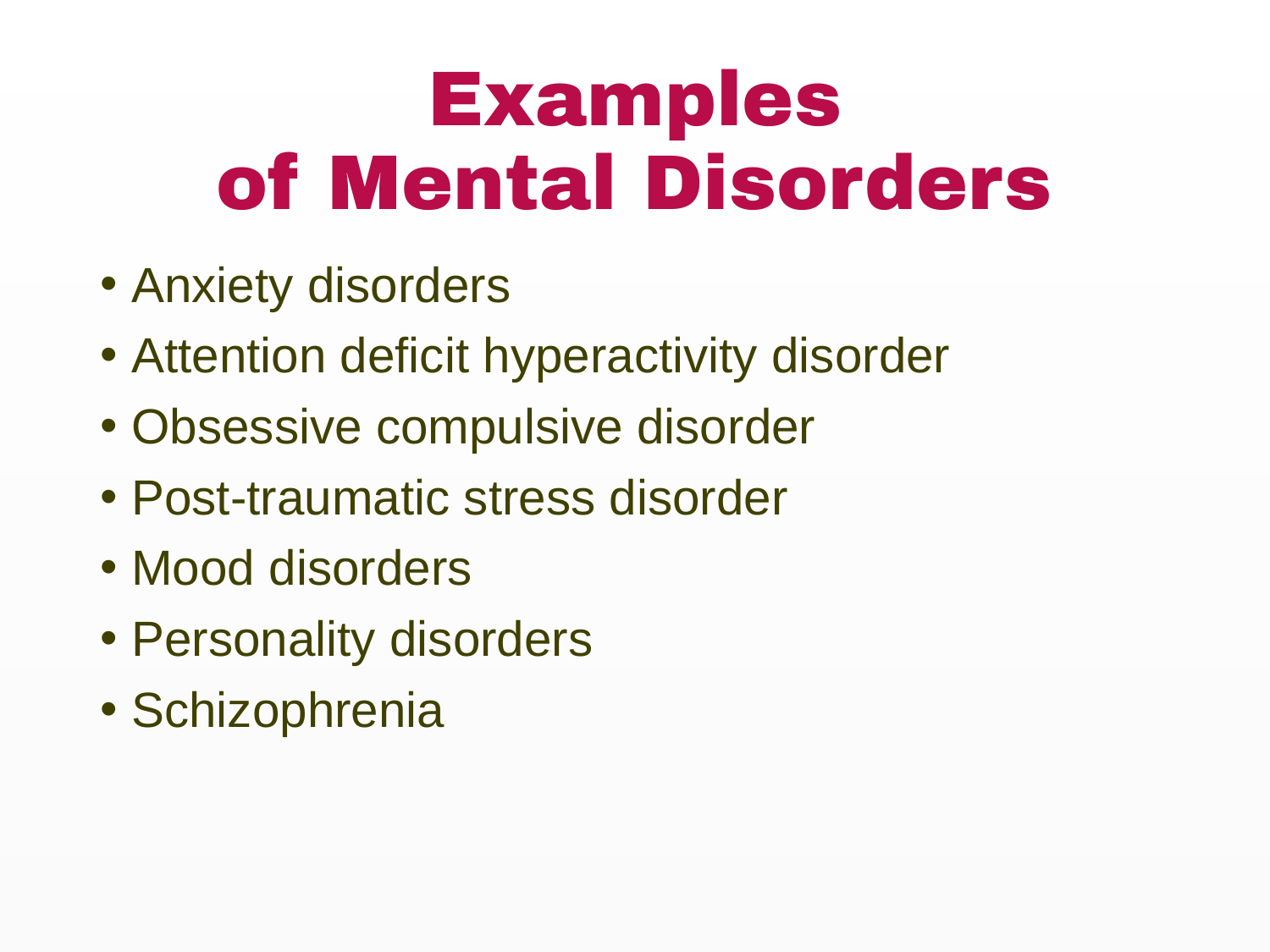

# Examples of Mental Disorders
Anxiety disorders
Attention deficit hyperactivity disorder
Obsessive compulsive disorder
Post-traumatic stress disorder
Mood disorders
Personality disorders
Schizophrenia